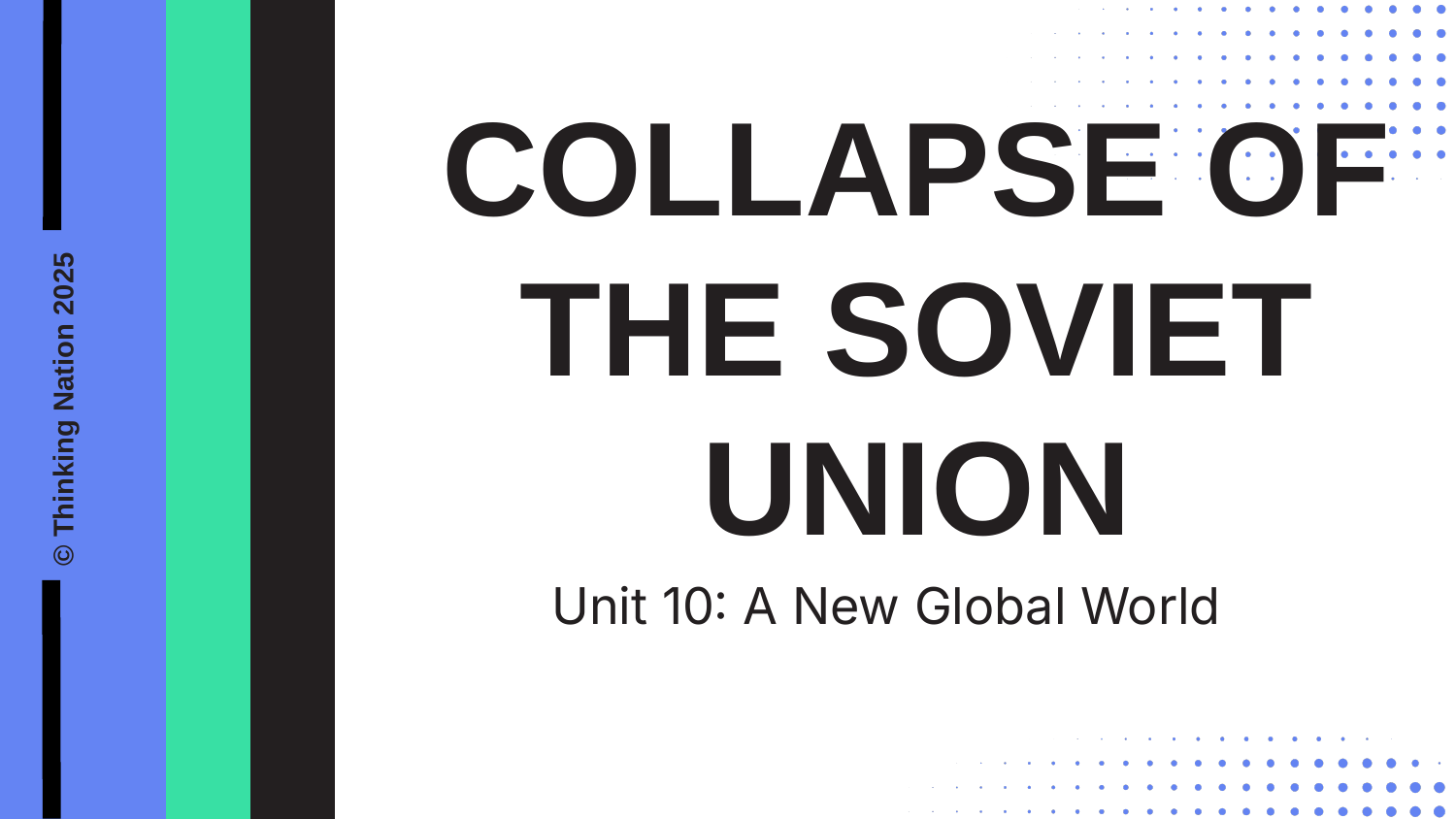

COLLAPSE OF THE SOVIET UNION
© Thinking Nation 2025
Unit 10: A New Global World